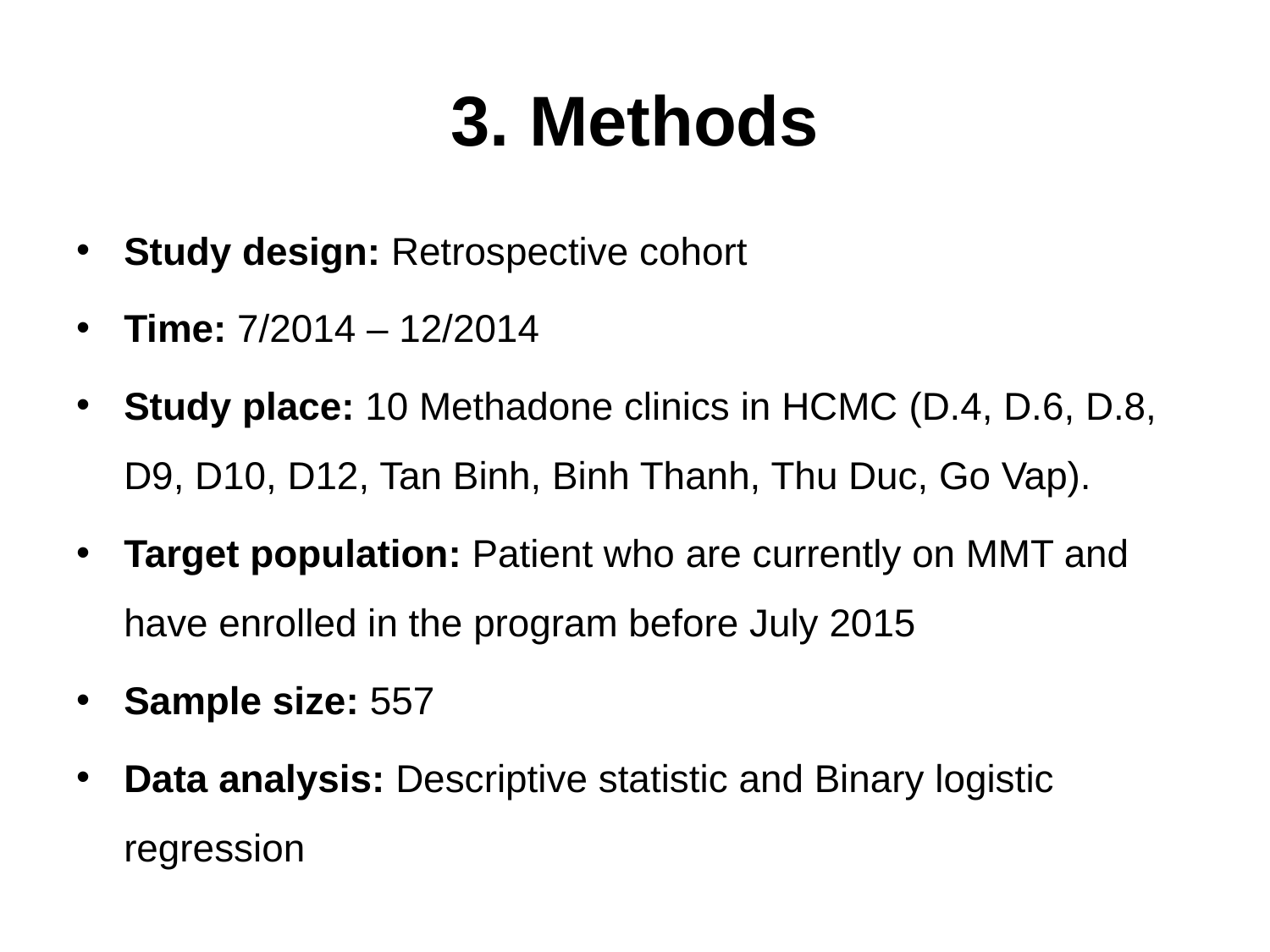

# 3. Methods
Study design: Retrospective cohort
Time: 7/2014 – 12/2014
Study place: 10 Methadone clinics in HCMC (D.4, D.6, D.8, D9, D10, D12, Tan Binh, Binh Thanh, Thu Duc, Go Vap).
Target population: Patient who are currently on MMT and have enrolled in the program before July 2015
Sample size: 557
Data analysis: Descriptive statistic and Binary logistic regression